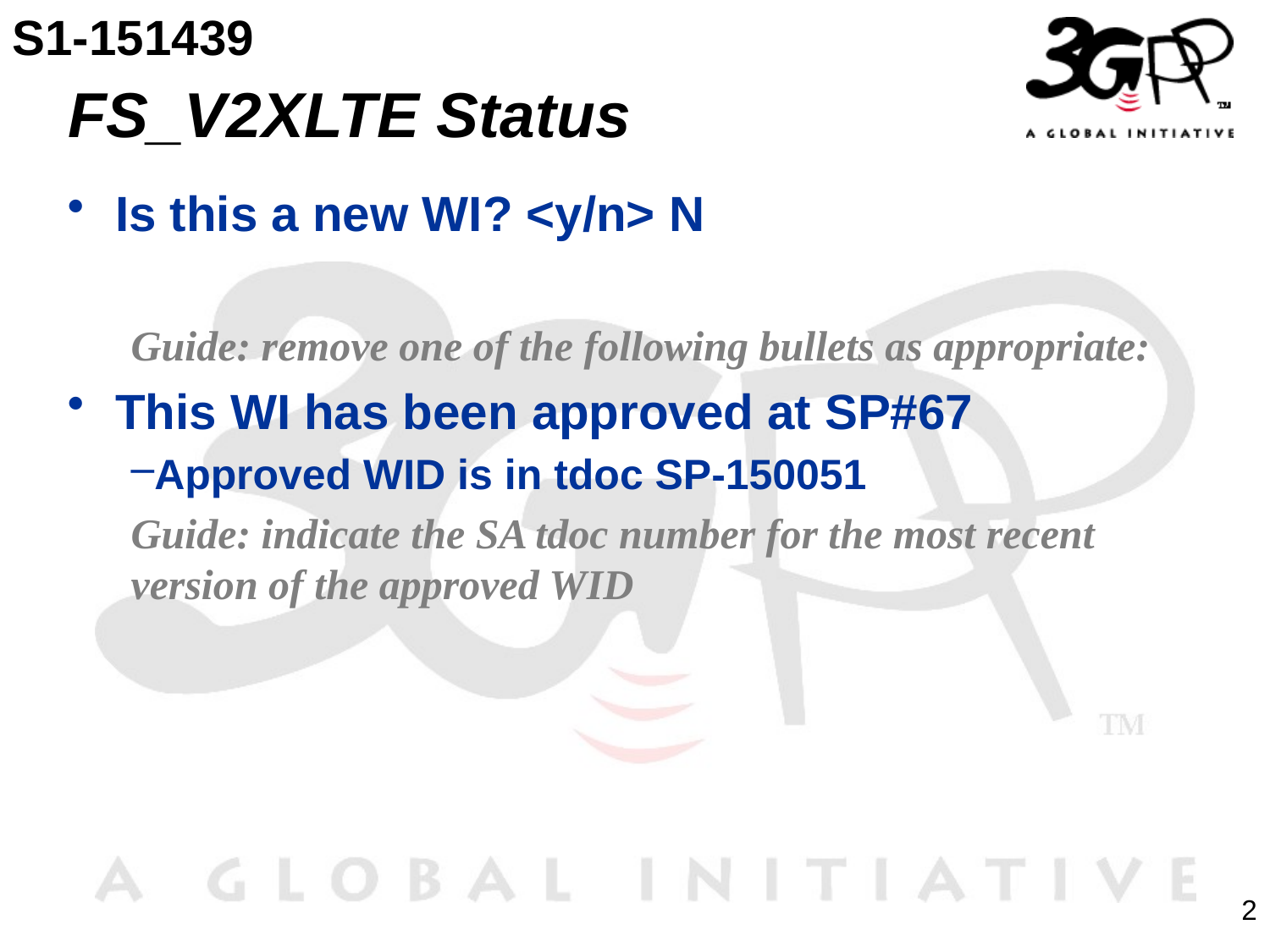

S1-151439
# FS_V2XLTE Status
Is this a new WI? <y/n> N

Guide: remove one of the following bullets as appropriate:
This WI has been approved at SP#67
Approved WID is in tdoc SP-150051
Guide: indicate the SA tdoc number for the most recent version of the approved WID
2